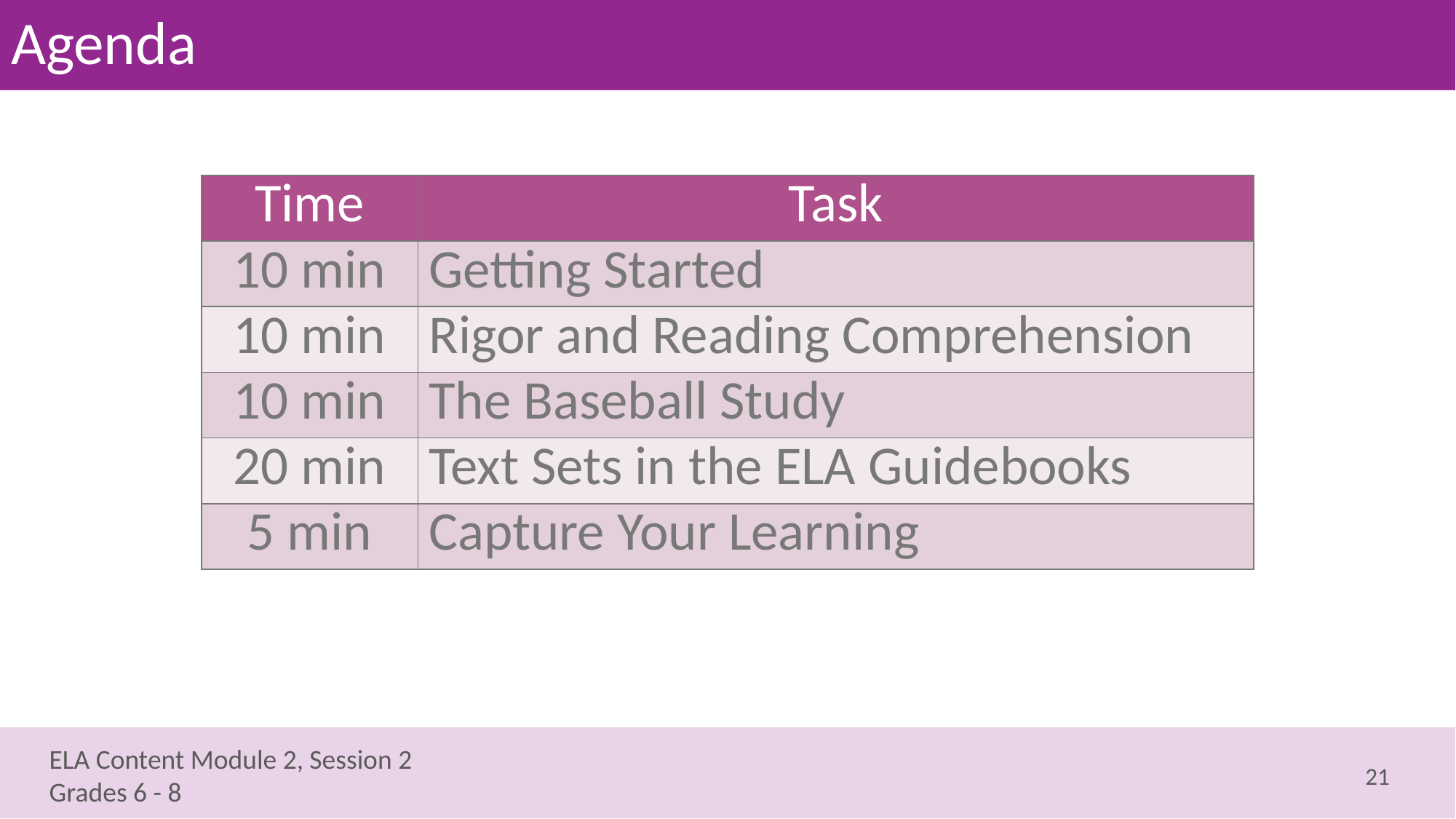

# Agenda
| Time | Task |
| --- | --- |
| 10 min | Getting Started |
| 10 min | Rigor and Reading Comprehension |
| 10 min | The Baseball Study |
| 20 min | Text Sets in the ELA Guidebooks |
| 5 min | Capture Your Learning |
21